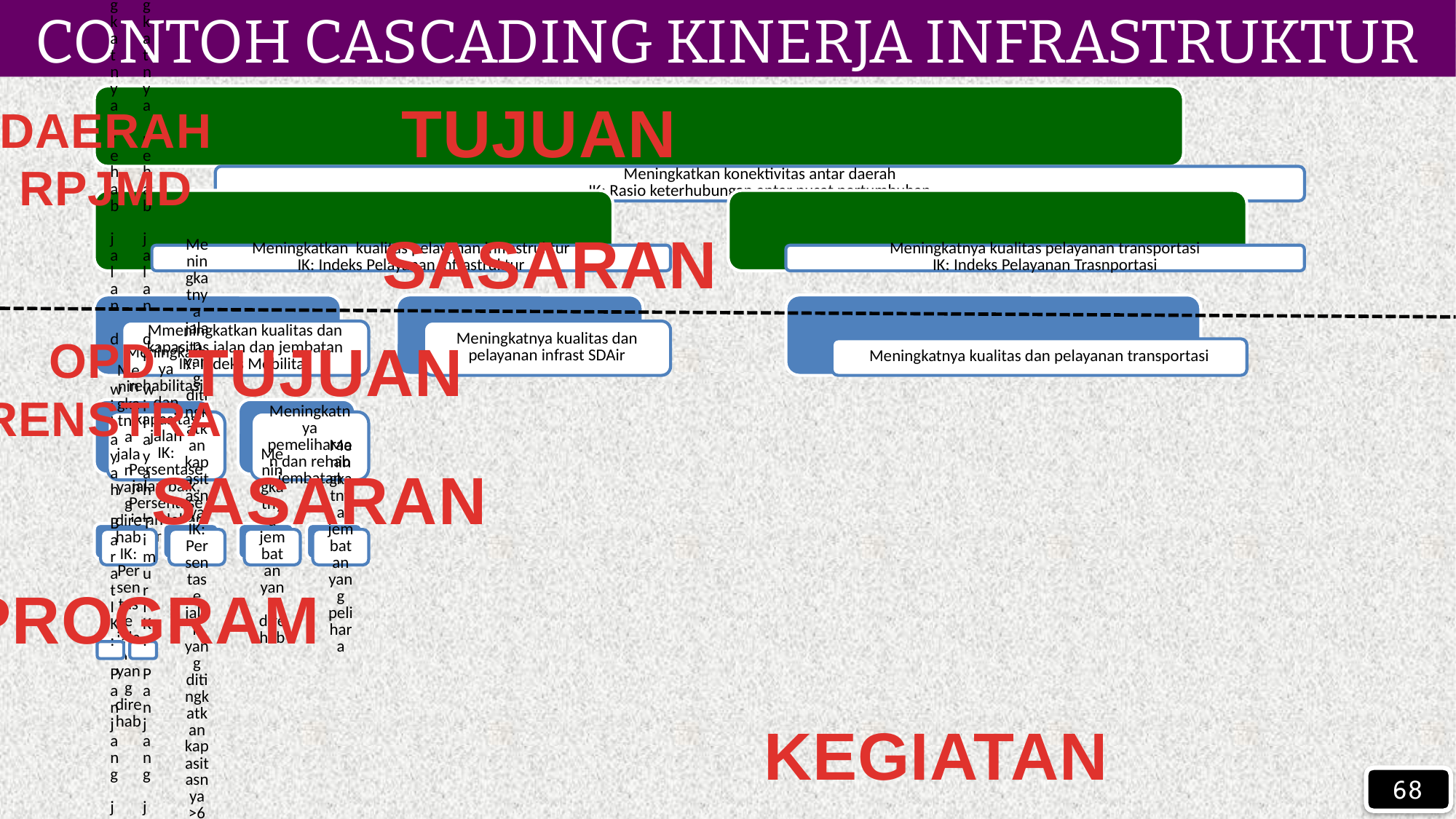

CONTOH CASCADING KINERJA INFRASTRUKTUR
TUJUAN
Meningkatkan  kualitas pelayanan infrastruktur
IK: Indeks Pelayanan Infrastruktur
Meningkatkan konektivitas antar daerah
IK: Rasio keterhubungan antar pusat pertumbuhan
Meningkatnya kualitas pelayanan transportasi
IK: Indeks Pelayanan Trasnportasi
Meningkatnya kualitas dan pelayanan transportasi
DAERAH
RPJMD
SASARAN
OPD
RENSTRA
TUJUAN
SASARAN
PROGRAM
KEGIATAN
68